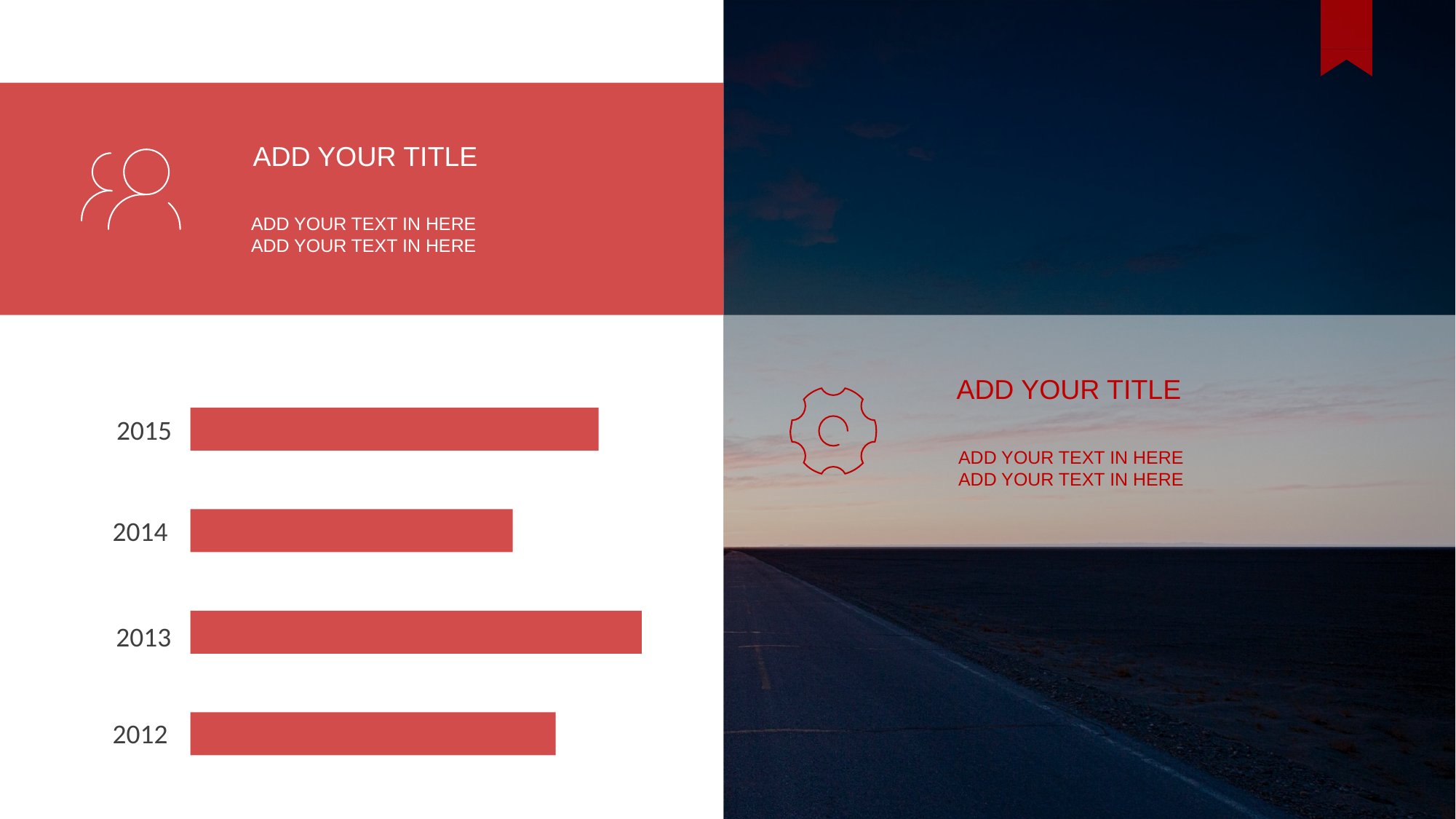

ADD YOUR TITLE

ADD YOUR TEXT IN HERE
ADD YOUR TEXT IN HERE

ADD YOUR TITLE

2015

ADD YOUR TEXT IN HERE
ADD YOUR TEXT IN HERE
2014

2013
2012